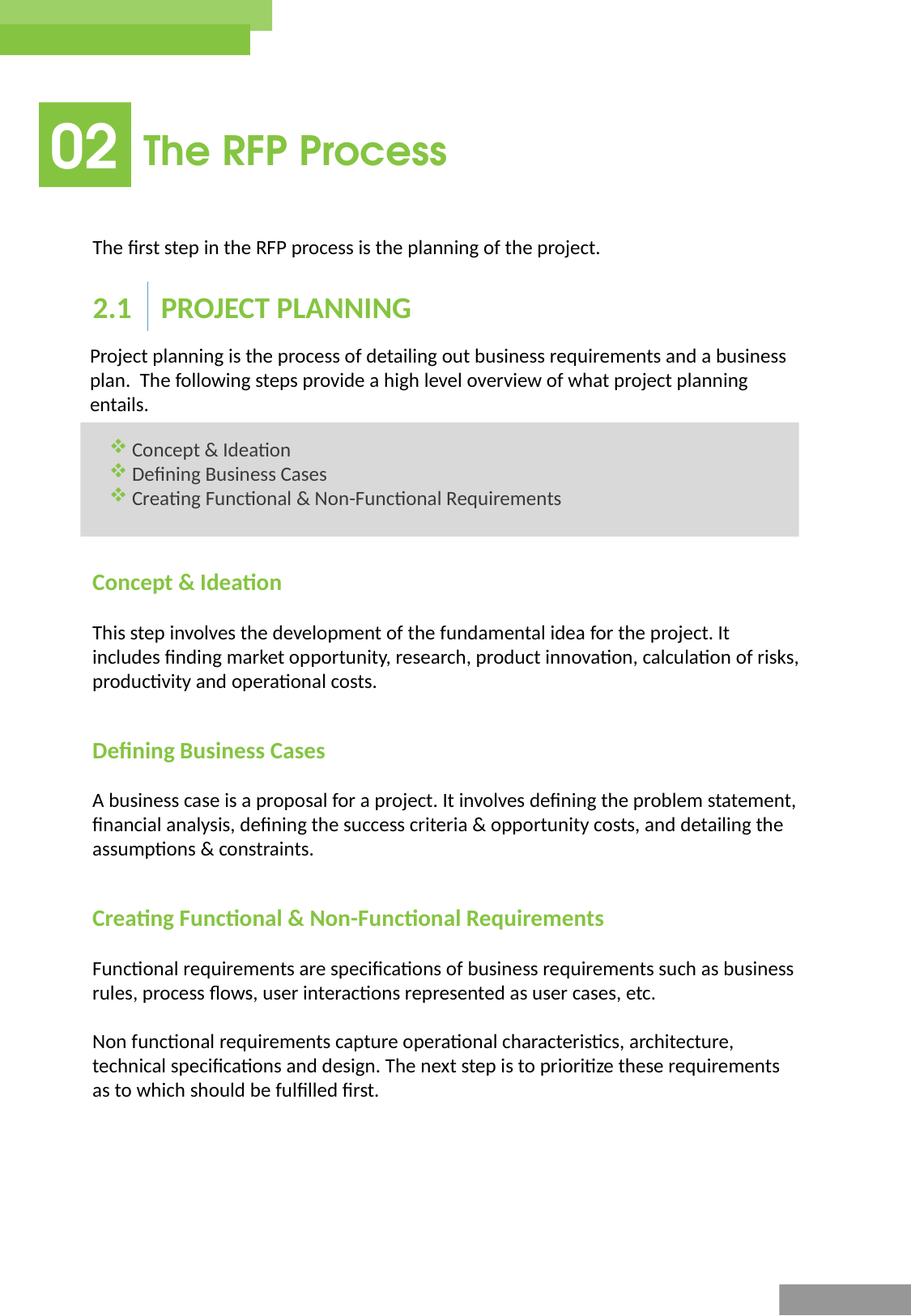

02
The RFP Process
The first step in the RFP process is the planning of the project.
2.1
PROJECT PLANNING
Project planning is the process of detailing out business requirements and a business plan.  The following steps provide a high level overview of what project planning entails.

Concept & Ideation
Defining Business Cases
Creating Functional & Non-Functional Requirements
Concept & Ideation

This step involves the development of the fundamental idea for the project. It includes finding market opportunity, research, product innovation, calculation of risks, productivity and operational costs.
Defining Business Cases

A business case is a proposal for a project. It involves defining the problem statement, financial analysis, defining the success criteria & opportunity costs, and detailing the assumptions & constraints.
Creating Functional & Non-Functional Requirements

Functional requirements are specifications of business requirements such as business rules, process flows, user interactions represented as user cases, etc.

Non functional requirements capture operational characteristics, architecture, technical specifications and design. The next step is to prioritize these requirements as to which should be fulfilled first.